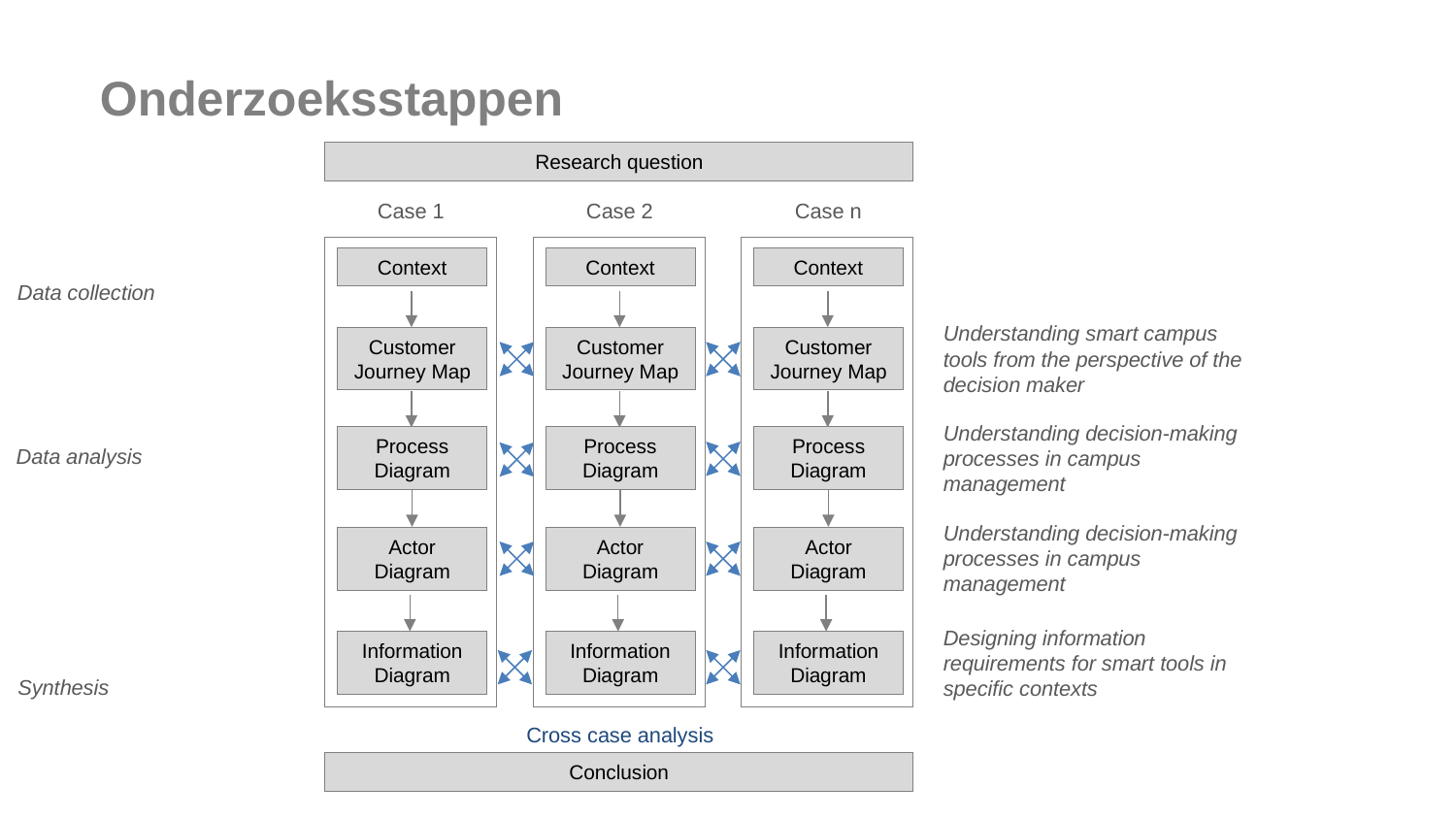

Onderzoeksstappen
Research question
Case 1
Case 2
Case n

Context
Context
Context
Data collection
Understanding smart campus tools from the perspective of the decision maker
Customer Journey Map
Customer Journey Map
Customer Journey Map
Understanding decision-making processes in campus management
Process Diagram
Process Diagram
Process Diagram
Data analysis
Understanding decision-making processes in campus management
Actor Diagram
Actor Diagram
Actor Diagram
Designing information requirements for smart tools in specific contexts
Information Diagram
Information Diagram
Information Diagram
Synthesis
Cross case analysis
Conclusion